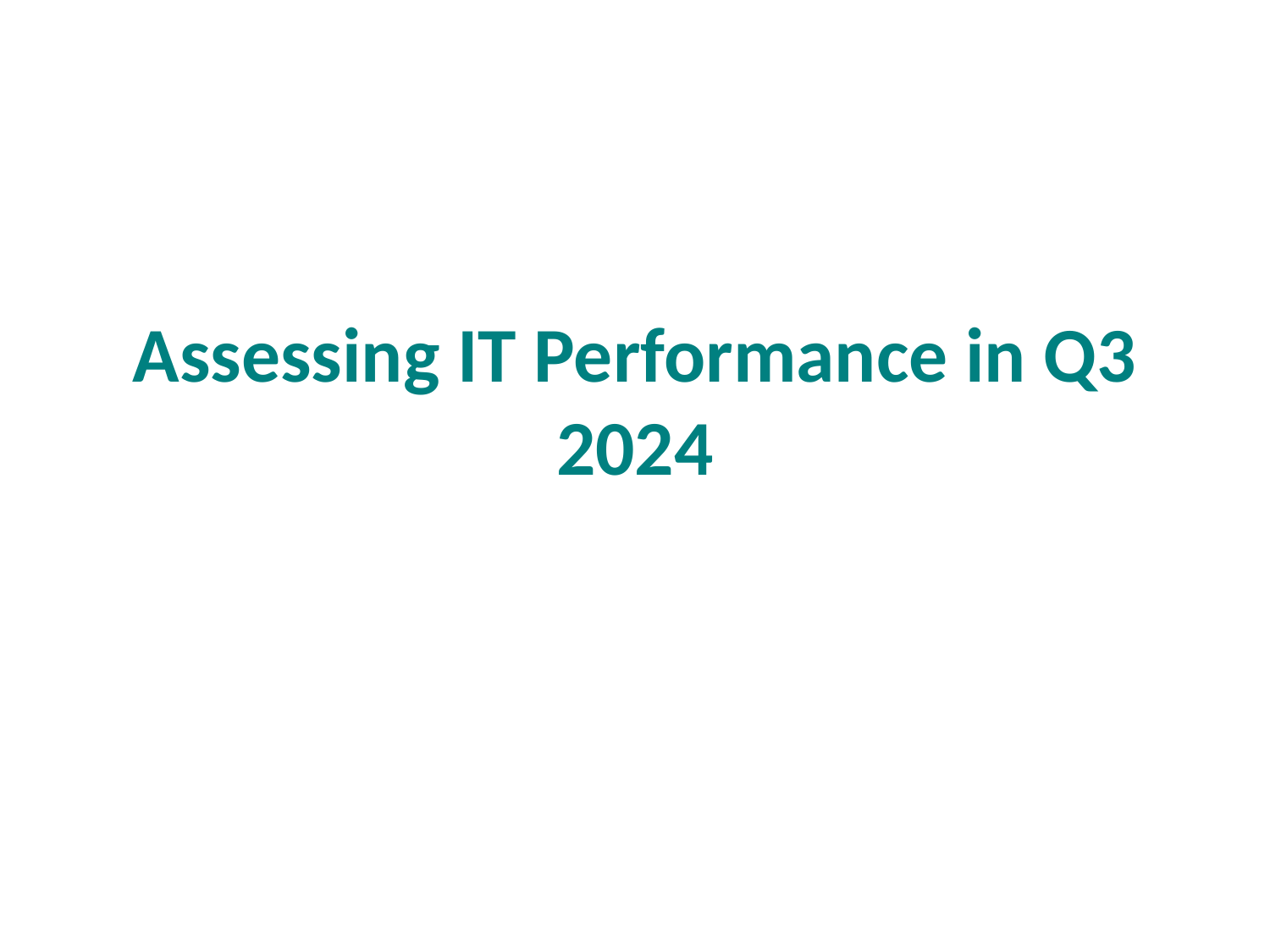

# Assessing IT Performance in Q3 2024